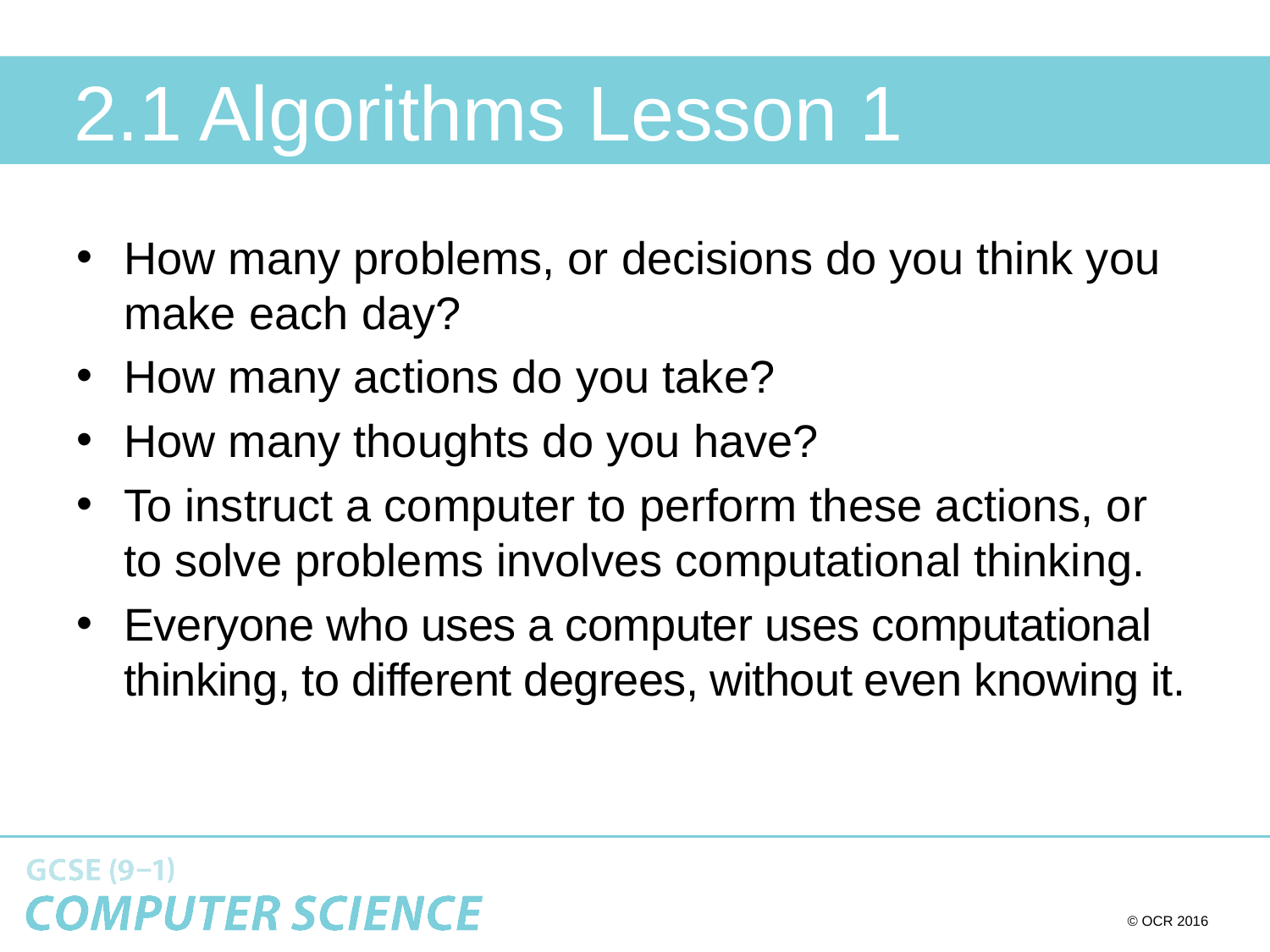

# 2.1 Algorithms Lesson 1
How many problems, or decisions do you think you make each day?
How many actions do you take?
How many thoughts do you have?
To instruct a computer to perform these actions, or to solve problems involves computational thinking.
Everyone who uses a computer uses computational thinking, to different degrees, without even knowing it.